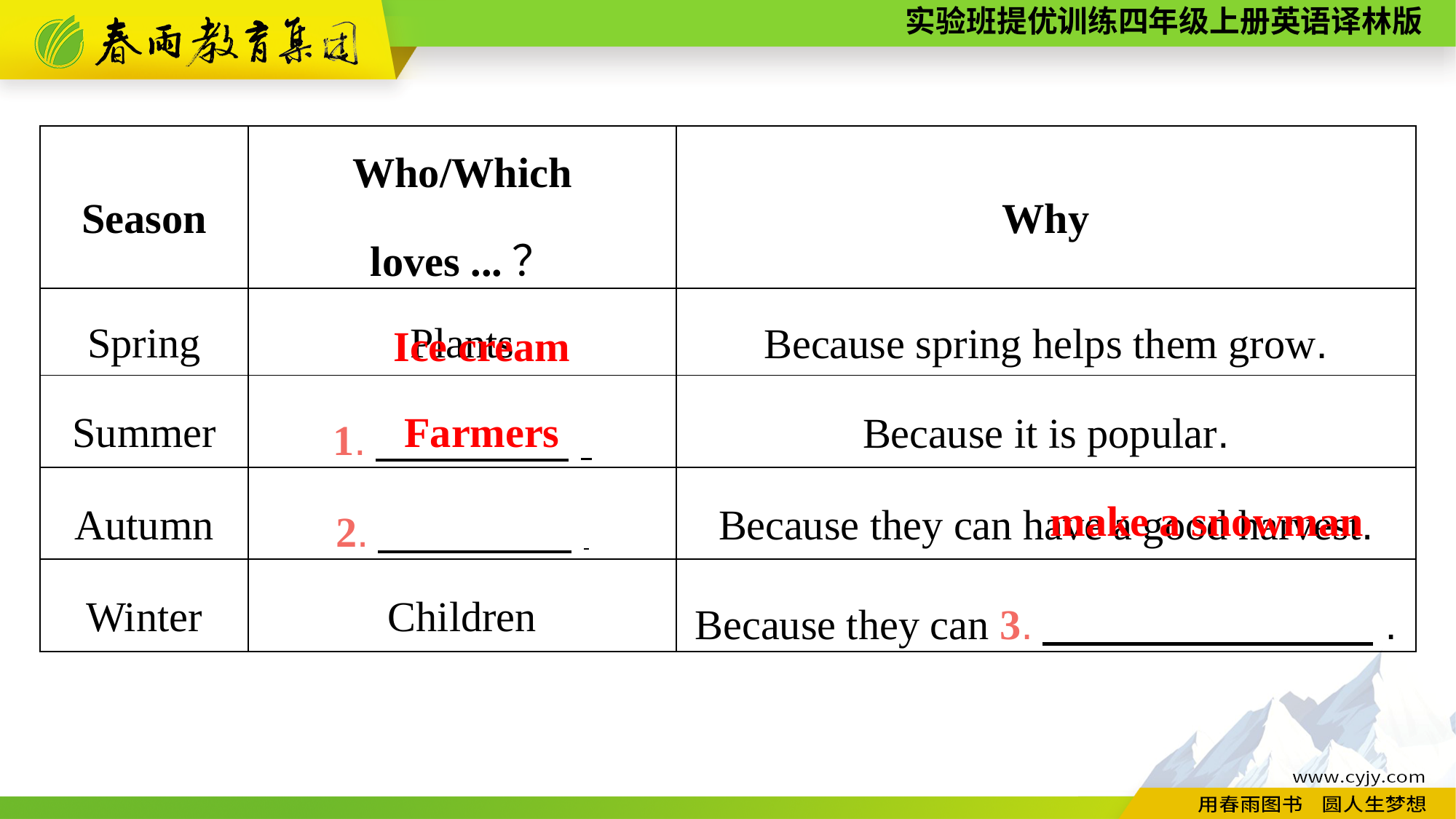

| Season | Who/Which loves ...？ | Why |
| --- | --- | --- |
| Spring | Plants | Because spring helps them grow. |
| Summer | 1.　　 　. | Because it is popular. |
| Autumn | 2.　　 　. | Because they can have a good harvest. |
| Winter | Children | Because they can 3.　 　　　. |
Ice cream
Farmers
make a snowman